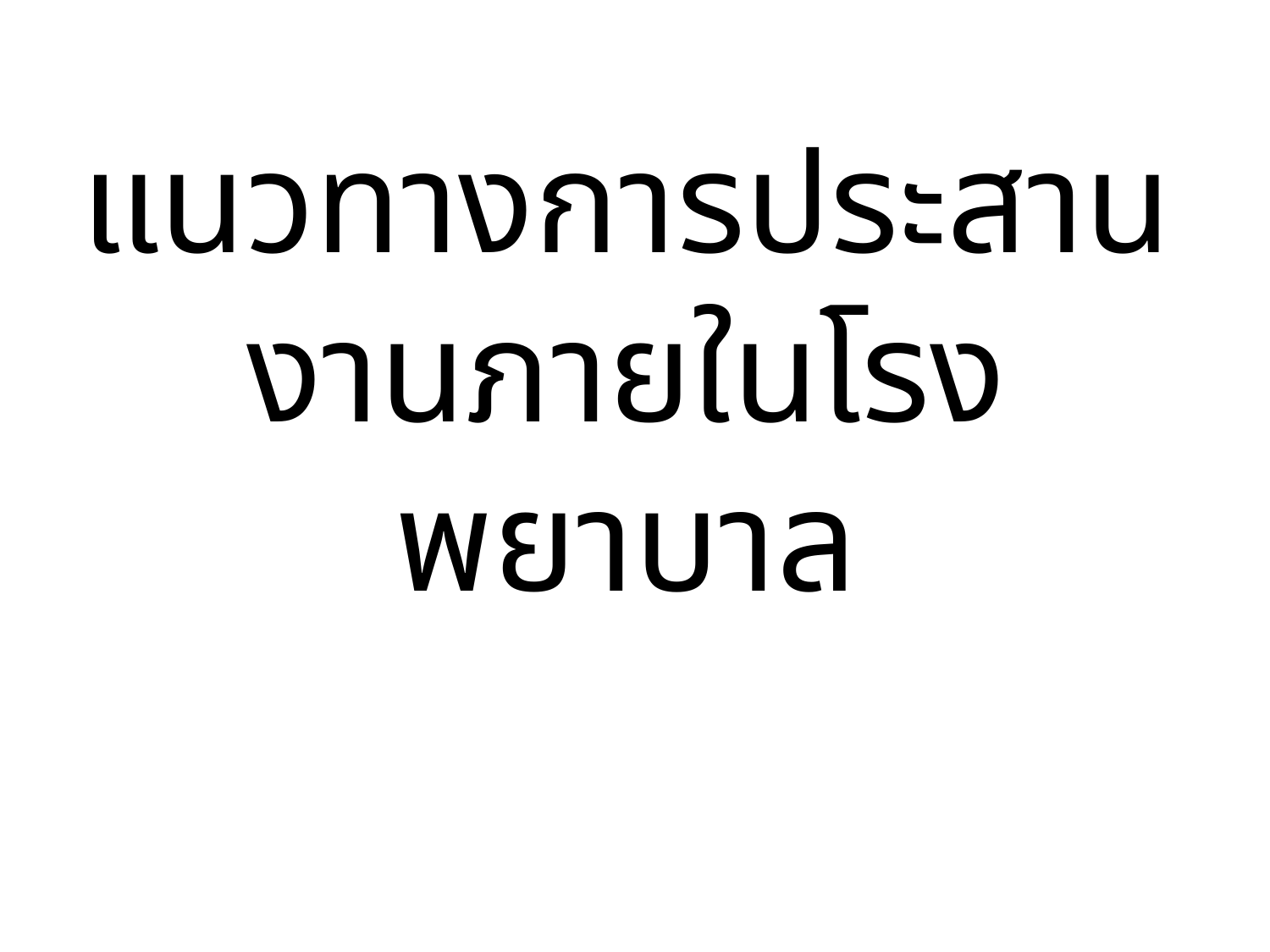

# แนวทางการประสานงานภายในโรงพยาบาล